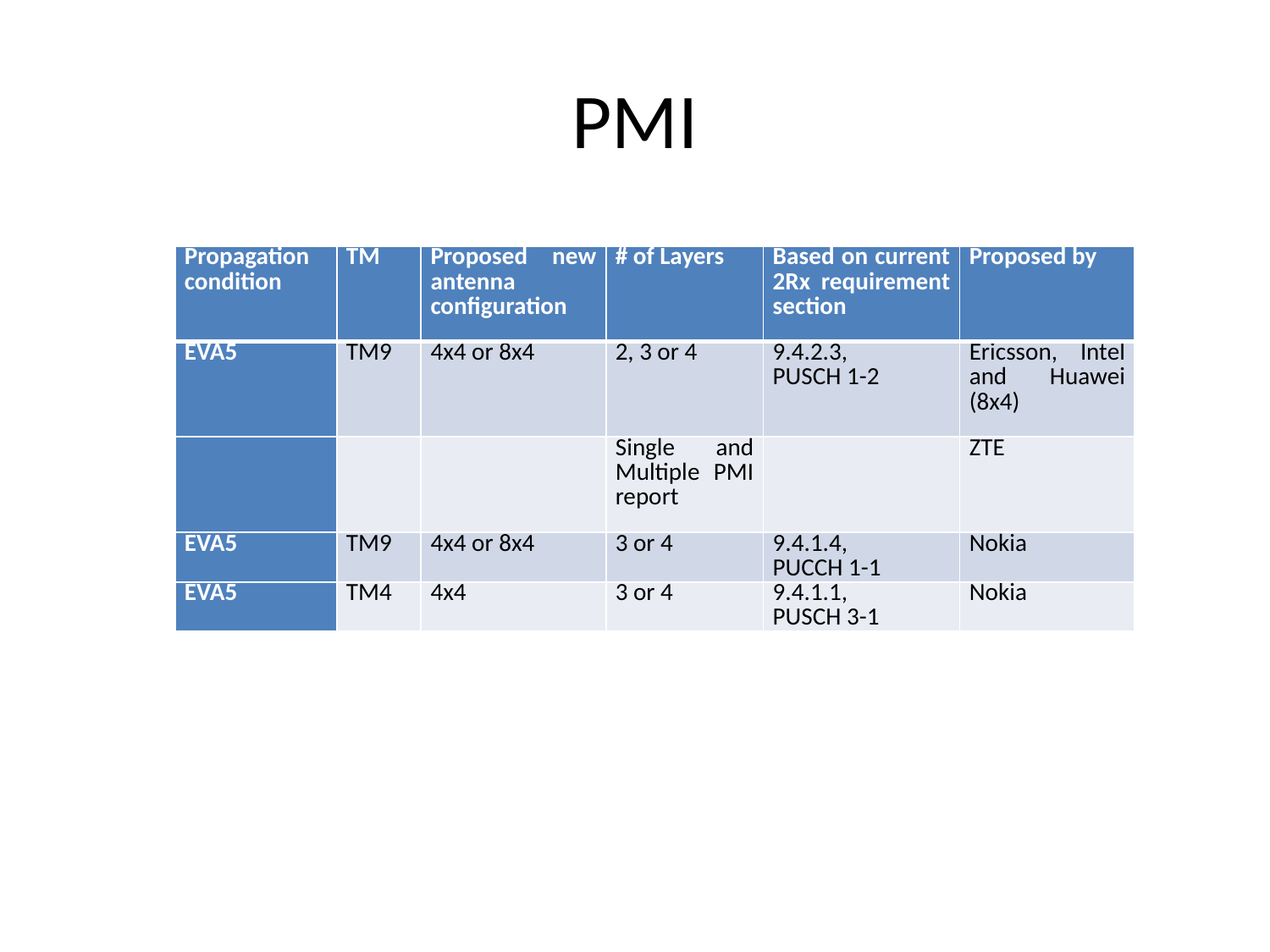

# PMI
| Propagation condition | TM | Proposed new antenna configuration | # of Layers | Based on current 2Rx requirement section | Proposed by |
| --- | --- | --- | --- | --- | --- |
| EVA5 | TM9 | 4x4 or 8x4 | 2, 3 or 4 | 9.4.2.3, PUSCH 1-2 | Ericsson, Intel and Huawei (8x4) |
|  |  |  | Single and Multiple PMI report |  | ZTE |
| EVA5 | TM9 | 4x4 or 8x4 | 3 or 4 | 9.4.1.4, PUCCH 1-1 | Nokia |
| EVA5 | TM4 | 4x4 | 3 or 4 | 9.4.1.1, PUSCH 3-1 | Nokia |